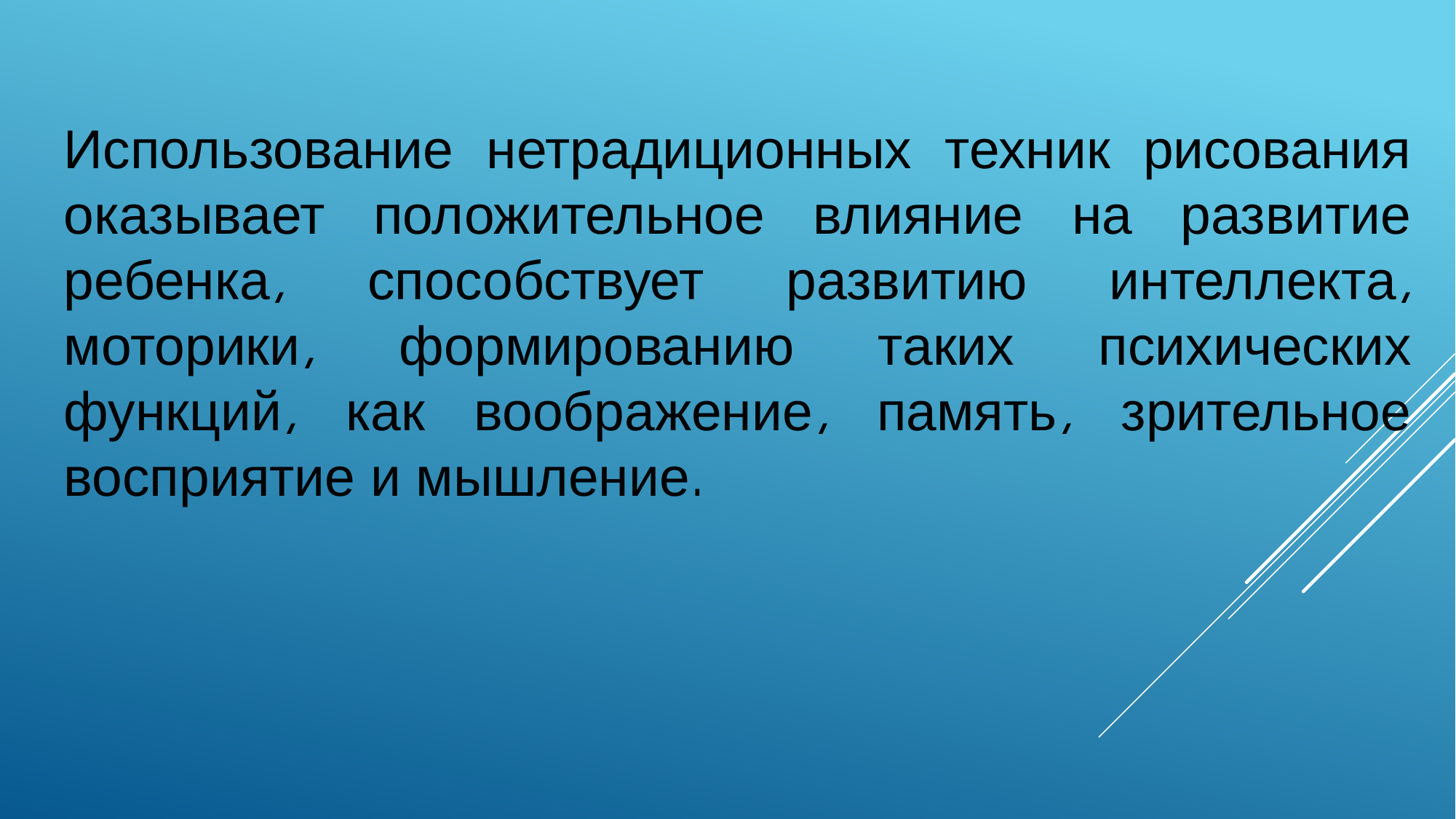

# Использование нетрадиционных техник рисования оказывает положительное влияние на развитие ребенка, способствует развитию интеллекта, моторики, формированию таких психических функций, как воображение, память, зрительное восприятие и мышление.